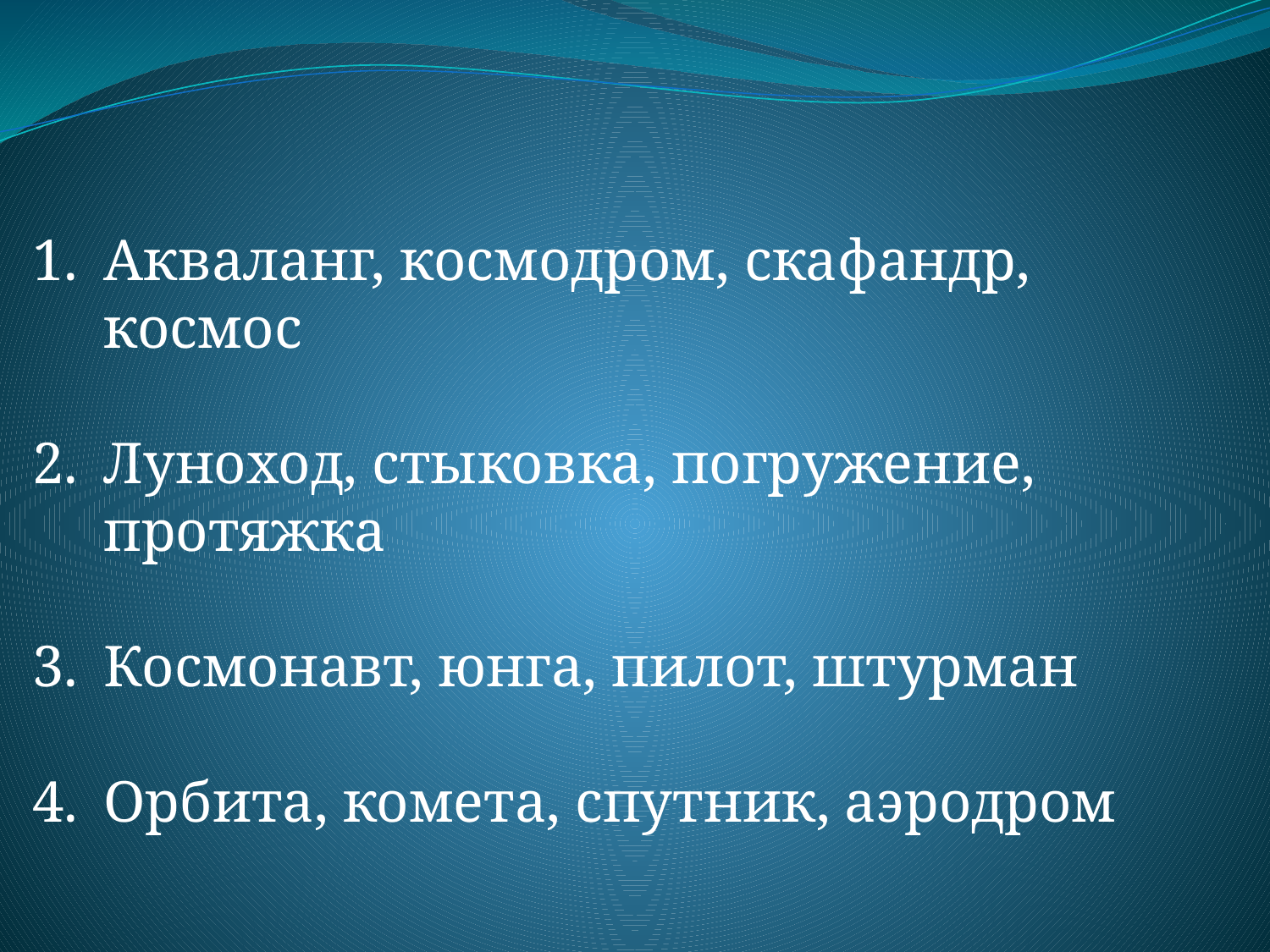

Акваланг, космодром, скафандр, космос

Луноход, стыковка, погружение, протяжка

Космонавт, юнга, пилот, штурман

Орбита, комета, спутник, аэродром